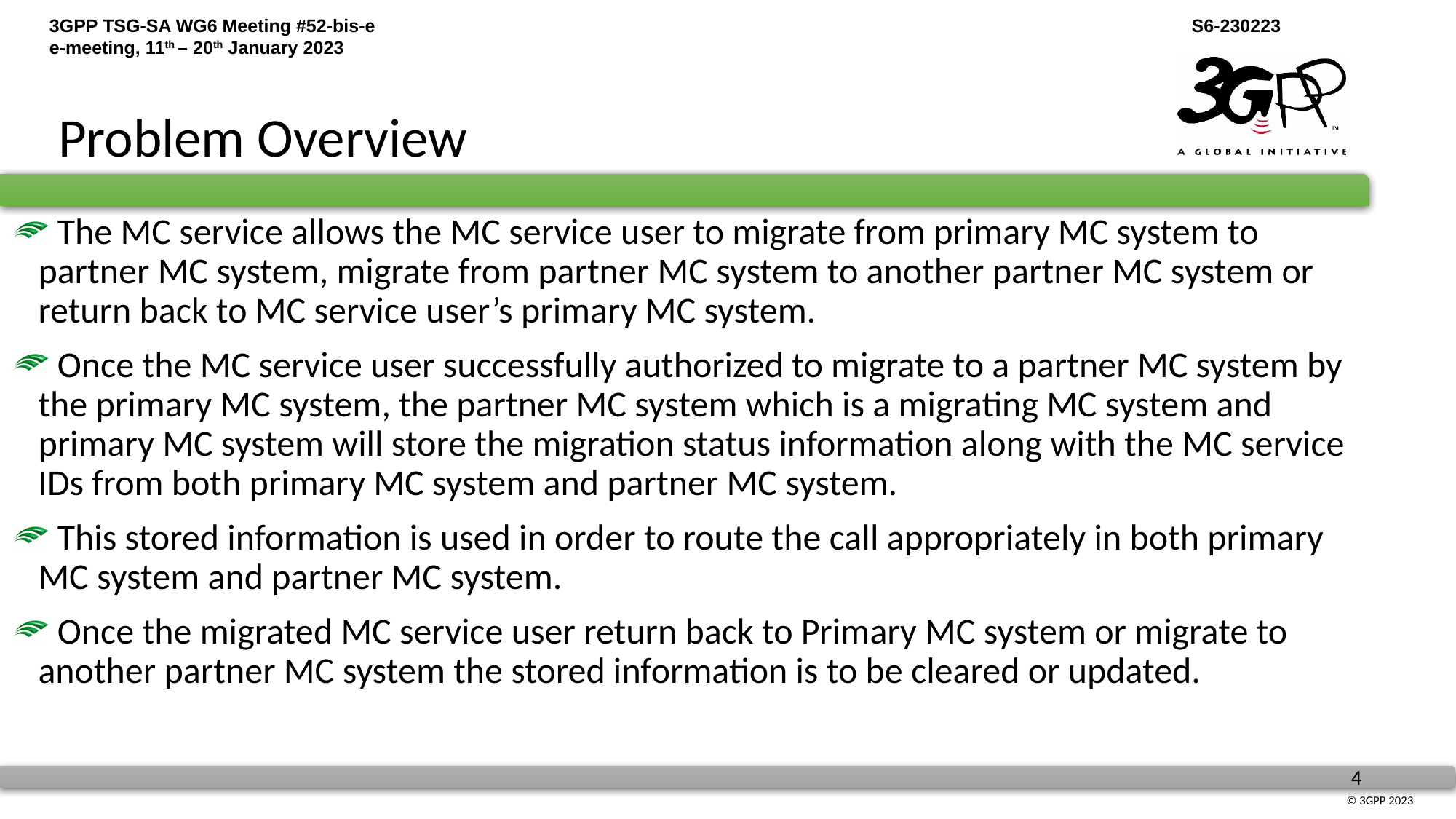

# Problem Overview
 The MC service allows the MC service user to migrate from primary MC system to partner MC system, migrate from partner MC system to another partner MC system or return back to MC service user’s primary MC system.
 Once the MC service user successfully authorized to migrate to a partner MC system by the primary MC system, the partner MC system which is a migrating MC system and primary MC system will store the migration status information along with the MC service IDs from both primary MC system and partner MC system.
 This stored information is used in order to route the call appropriately in both primary MC system and partner MC system.
 Once the migrated MC service user return back to Primary MC system or migrate to another partner MC system the stored information is to be cleared or updated.